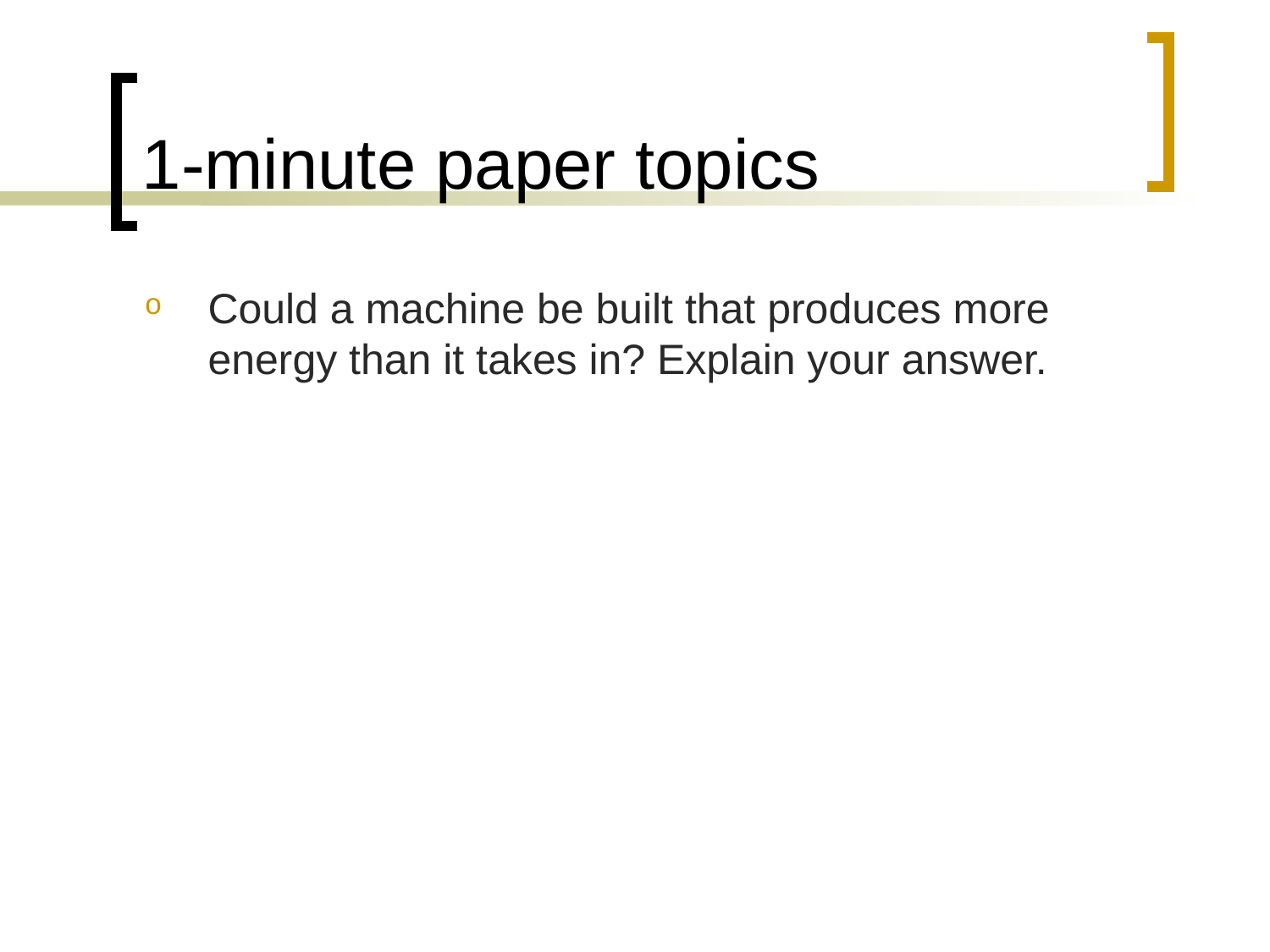

# 1-minute paper topics
Could a machine be built that produces more energy than it takes in? Explain your answer.